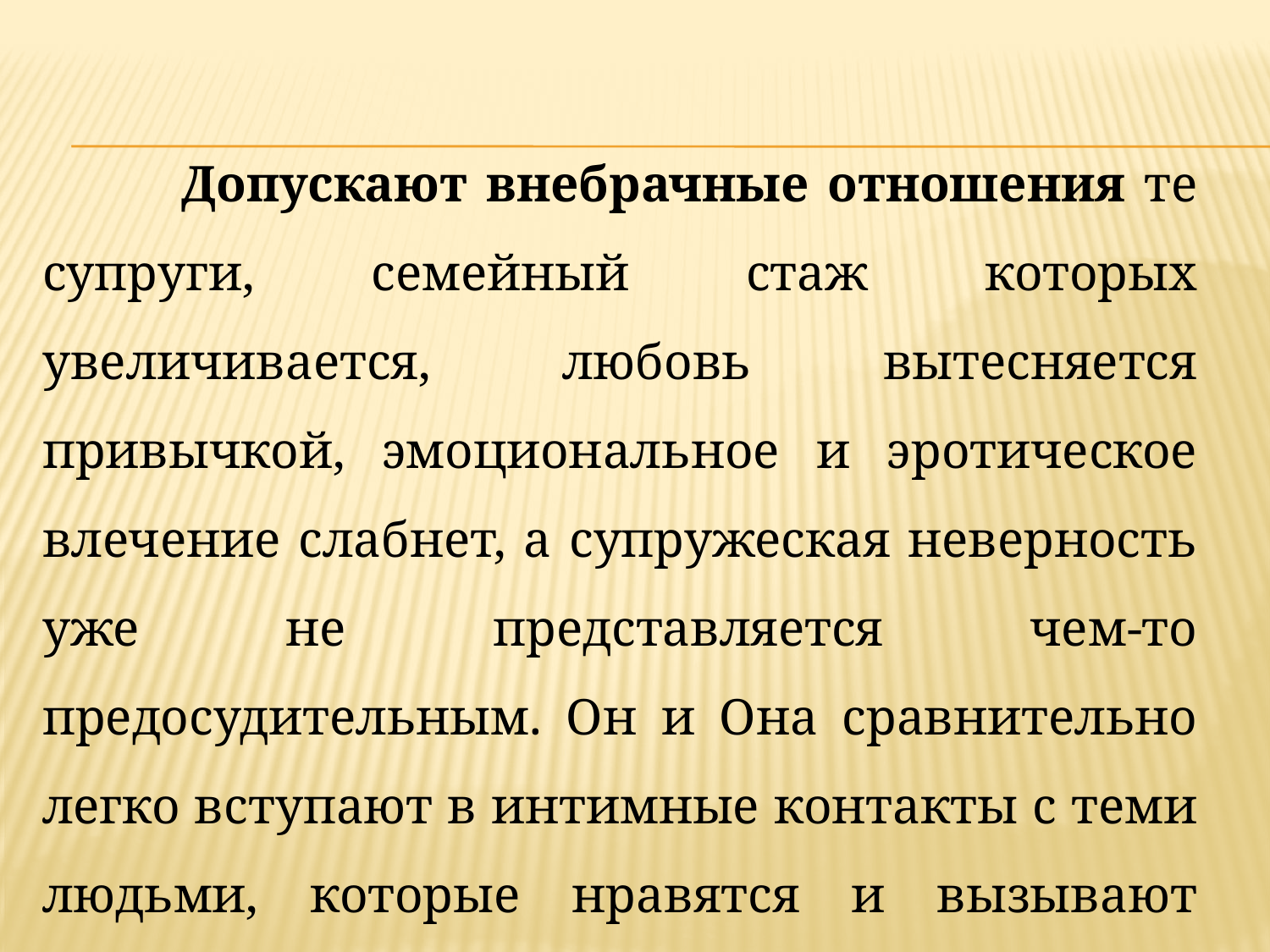

Допускают внебрачные отношения те супруги, семейный стаж которых увеличивается, любовь вытесняется привычкой, эмоциональное и эротическое влечение слабнет, а супружеская неверность уже не представляется чем-то предосудительным. Он и Она сравнительно легко вступают в интимные контакты с теми людьми, которые нравятся и вызывают чувство любви, физическое влечение.